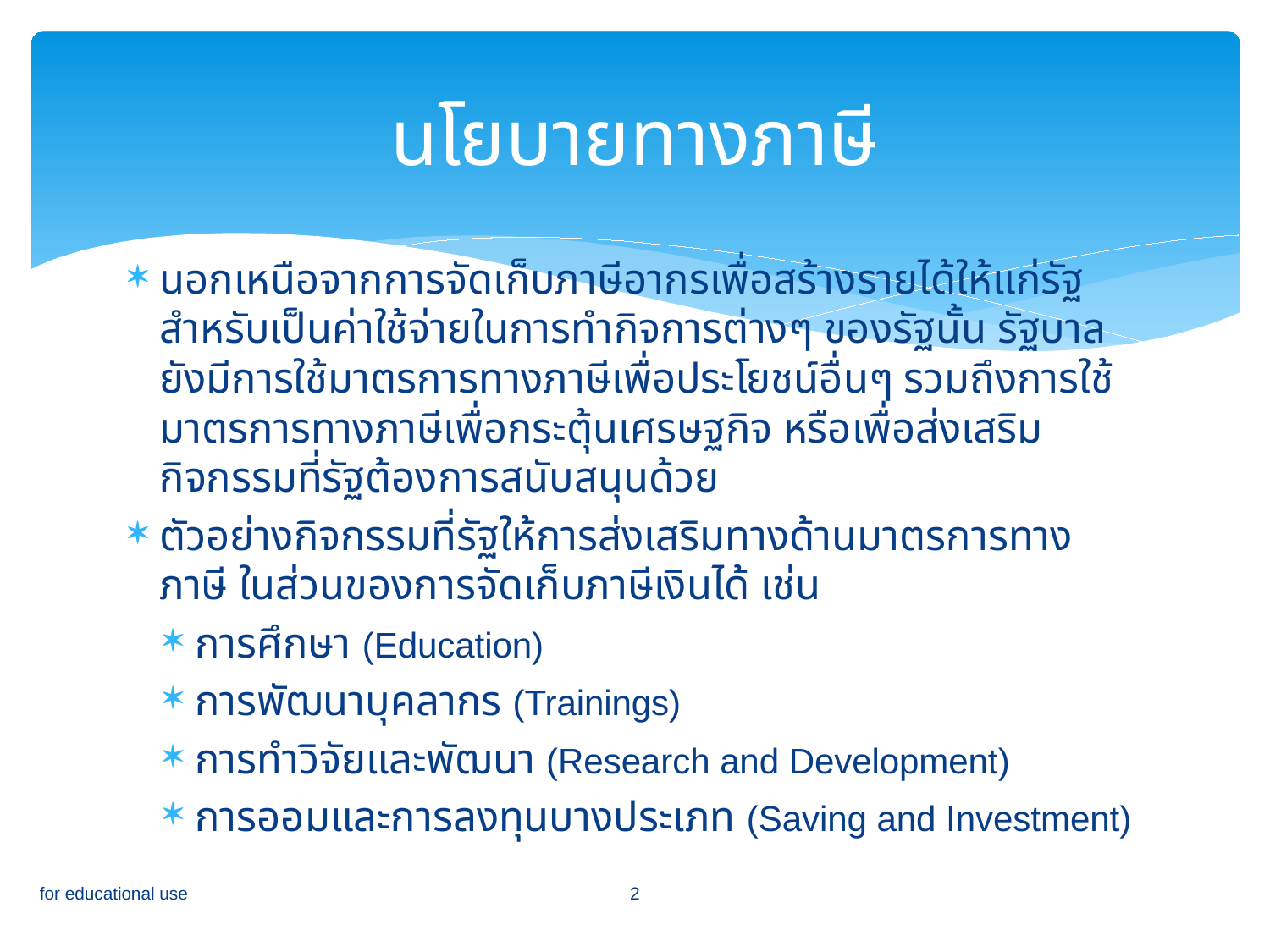

# นโยบายทางภาษี
นอกเหนือจากการจัดเก็บภาษีอากรเพื่อสร้างรายได้ให้แก่รัฐ สำหรับเป็นค่าใช้จ่ายในการทำกิจการต่างๆ ของรัฐนั้น รัฐบาลยังมีการใช้มาตรการทางภาษีเพื่อประโยชน์อื่นๆ รวมถึงการใช้มาตรการทางภาษีเพื่อกระตุ้นเศรษฐกิจ หรือเพื่อส่งเสริมกิจกรรมที่รัฐต้องการสนับสนุนด้วย
ตัวอย่างกิจกรรมที่รัฐให้การส่งเสริมทางด้านมาตรการทางภาษี ในส่วนของการจัดเก็บภาษีเงินได้ เช่น
การศึกษา (Education)
การพัฒนาบุคลากร (Trainings)
การทำวิจัยและพัฒนา (Research and Development)
การออมและการลงทุนบางประเภท (Saving and Investment)

2
for educational use